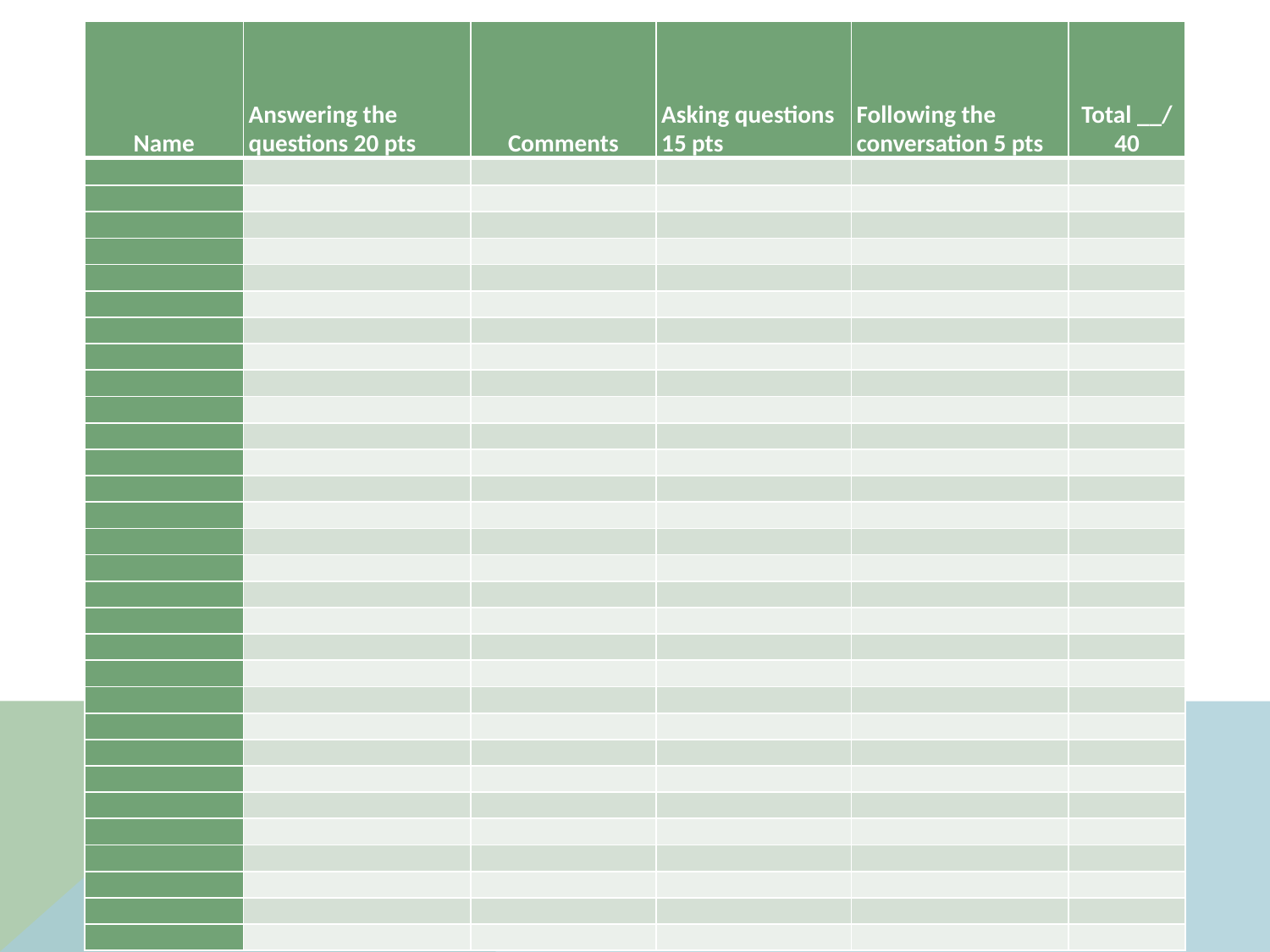

| Name | Answering the questions 20 pts | Comments | Asking questions 15 pts | Following the conversation 5 pts | Total \_\_/ 40 |
| --- | --- | --- | --- | --- | --- |
|  |  |  |  |  |  |
|  |  |  |  |  |  |
|  |  |  |  |  |  |
|  |  |  |  |  |  |
|  |  |  |  |  |  |
|  |  |  |  |  |  |
|  |  |  |  |  |  |
|  |  |  |  |  |  |
|  |  |  |  |  |  |
|  |  |  |  |  |  |
|  |  |  |  |  |  |
|  |  |  |  |  |  |
|  |  |  |  |  |  |
|  |  |  |  |  |  |
|  |  |  |  |  |  |
|  |  |  |  |  |  |
|  |  |  |  |  |  |
|  |  |  |  |  |  |
|  |  |  |  |  |  |
|  |  |  |  |  |  |
|  |  |  |  |  |  |
|  |  |  |  |  |  |
|  |  |  |  |  |  |
|  |  |  |  |  |  |
|  |  |  |  |  |  |
|  |  |  |  |  |  |
|  |  |  |  |  |  |
|  |  |  |  |  |  |
|  |  |  |  |  |  |
|  |  |  |  |  |  |